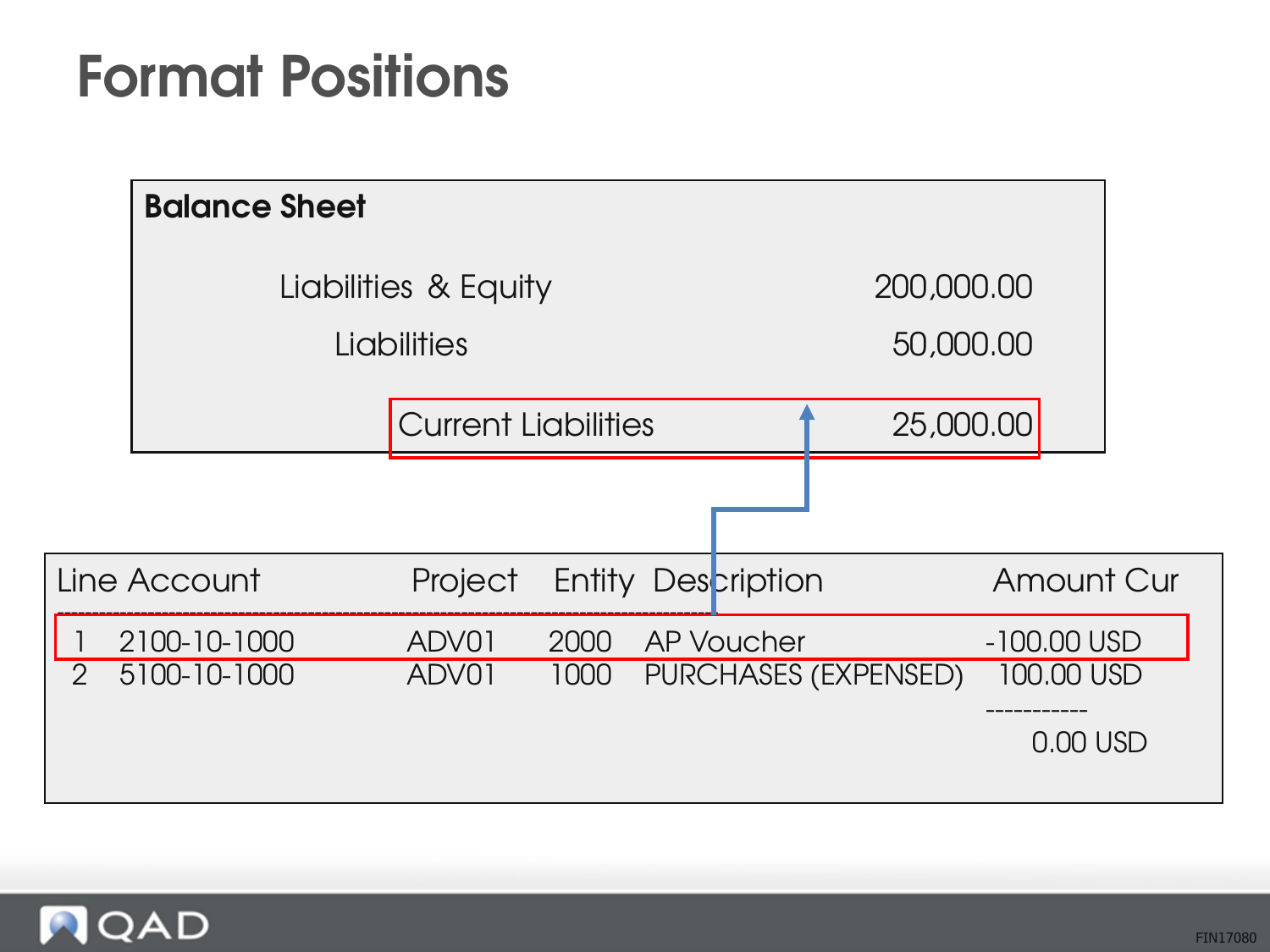

# Format Positions
Balance Sheet
	 Liabilities & Equity	200,000.00
		Liabilities	50,000.00
			Current Liabilities 	25,000.00

Line Account                 Project    Entity  Description                   Amount Cur
-----------------------------------------------------------------------------------------------
  1    2100-10-1000   	ADV01   	2000  	AP Voucher          	-100.00 USD
  2    5100-10-1000   	ADV01    	1000  	PURCHASES (EXPENSED)    100.00 USD
                                                          			-----------
                                                             			      0.00 USD

FIN17080